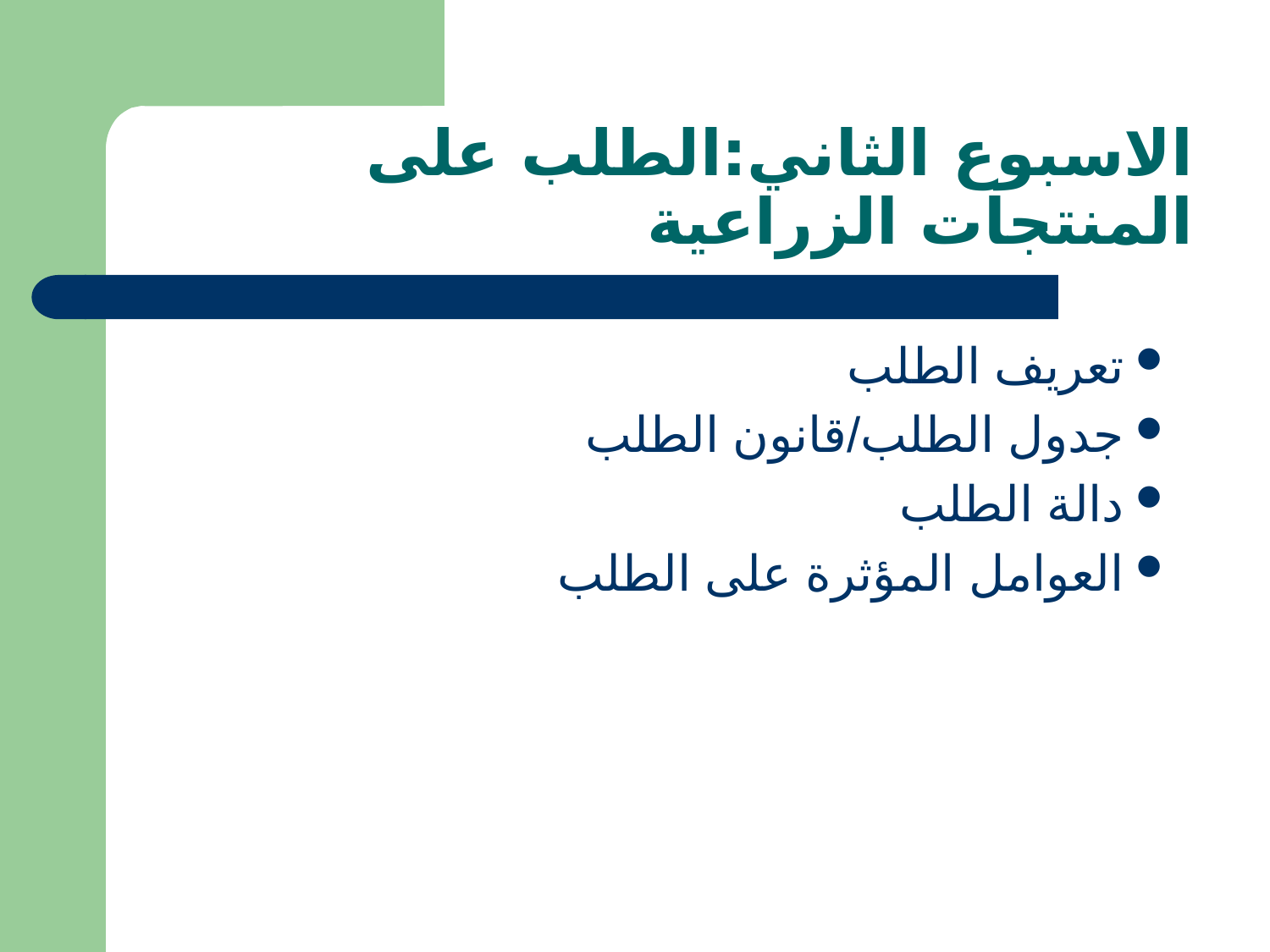

# الاسبوع الثاني:الطلب على المنتجات الزراعية
تعريف الطلب
جدول الطلب/قانون الطلب
دالة الطلب
العوامل المؤثرة على الطلب